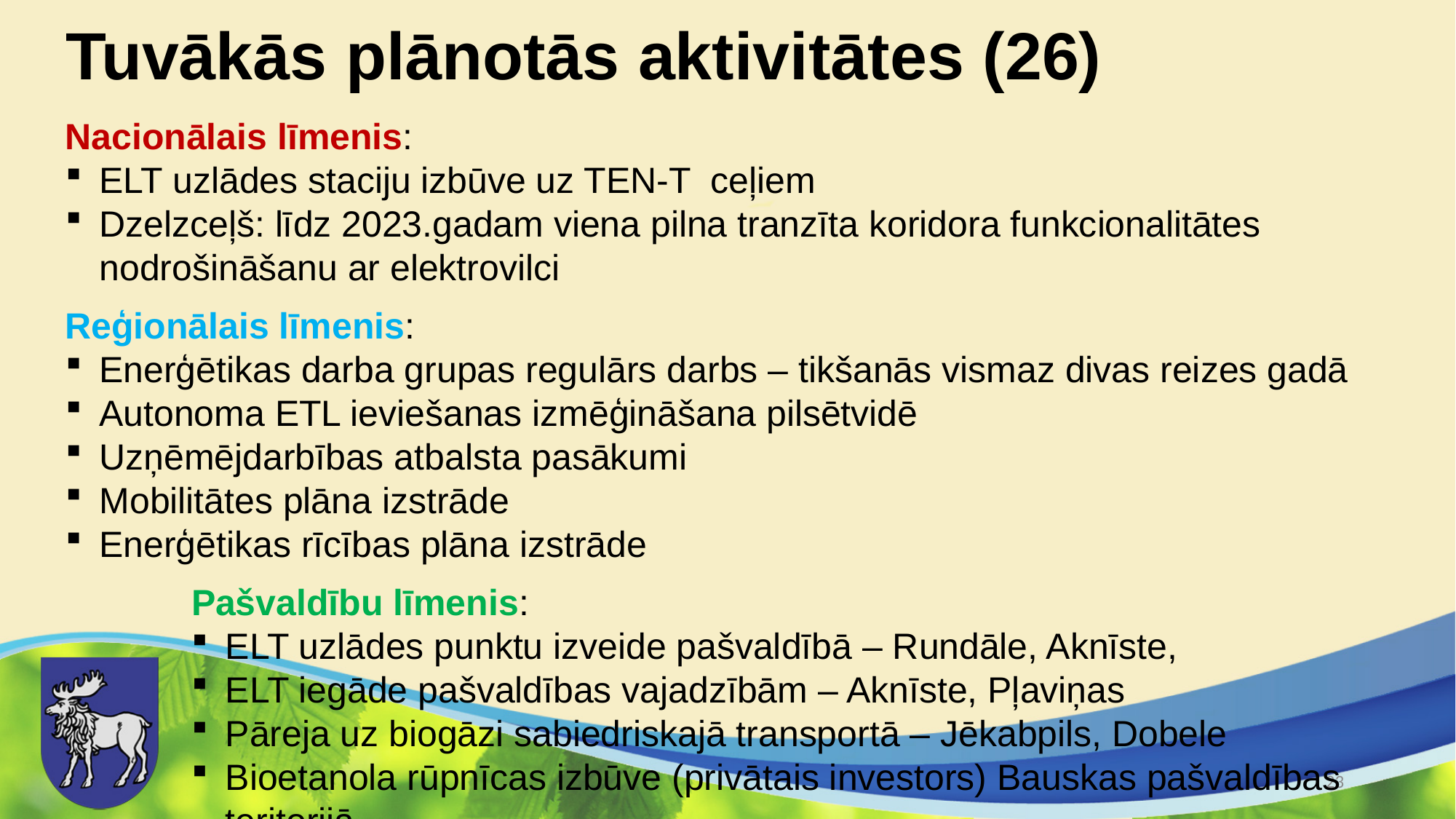

# Tuvākās plānotās aktivitātes (26)
Nacionālais līmenis:
ELT uzlādes staciju izbūve uz TEN-T  ceļiem
Dzelzceļš: līdz 2023.gadam viena pilna tranzīta koridora funkcionalitātes nodrošināšanu ar elektrovilci

Reģionālais līmenis:
Enerģētikas darba grupas regulārs darbs – tikšanās vismaz divas reizes gadā
Autonoma ETL ieviešanas izmēģināšana pilsētvidē
Uzņēmējdarbības atbalsta pasākumi
Mobilitātes plāna izstrāde
Enerģētikas rīcības plāna izstrāde

Pašvaldību līmenis:
ELT uzlādes punktu izveide pašvaldībā – Rundāle, Aknīste,
ELT iegāde pašvaldības vajadzībām – Aknīste, Pļaviņas
Pāreja uz biogāzi sabiedriskajā transportā – Jēkabpils, Dobele
Bioetanola rūpnīcas izbūve (privātais investors) Bauskas pašvaldības teritorijā

23